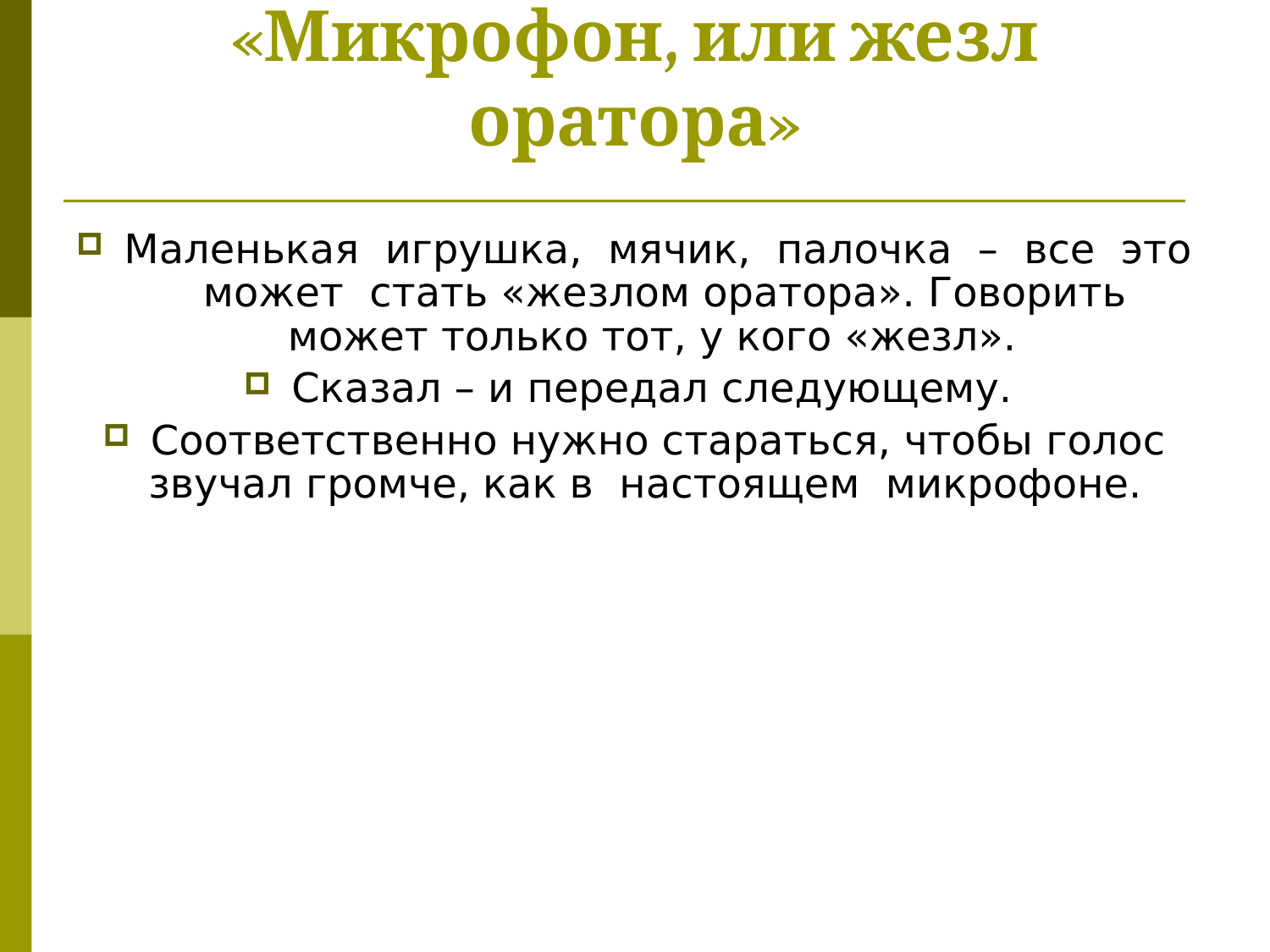

«Микрофон, или жезл оратора»
Маленькая  игрушка,  мячик,  палочка  –  все  это  может  стать «жезлом оратора». Говорить может только тот, у кого «жезл».
Сказал – и передал следующему.
Соответственно нужно стараться, чтобы голос звучал громче, как в  настоящем  микрофоне.